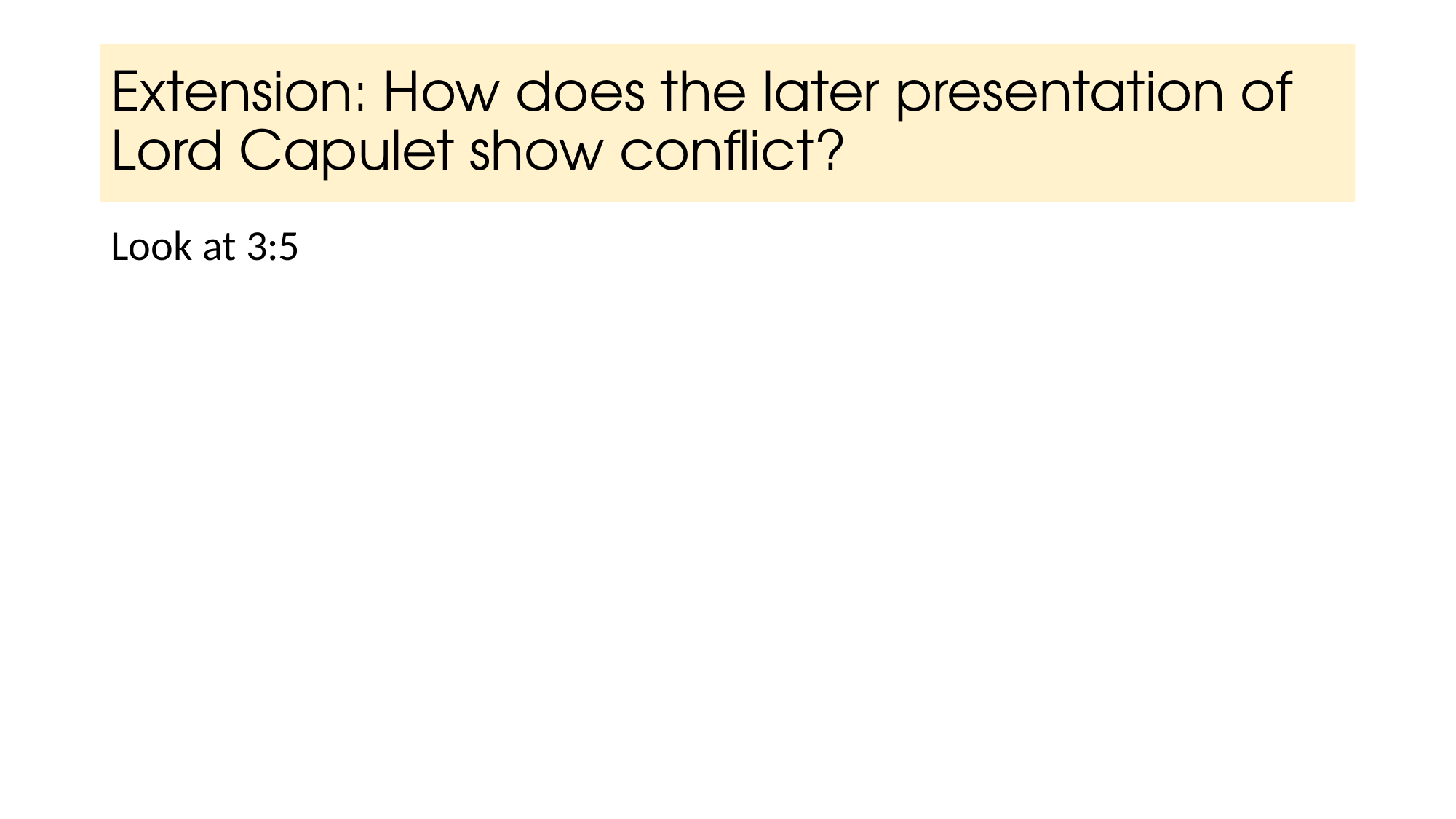

# Extension: How does the later presentation of Lord Capulet show conflict?
Look at 3:5